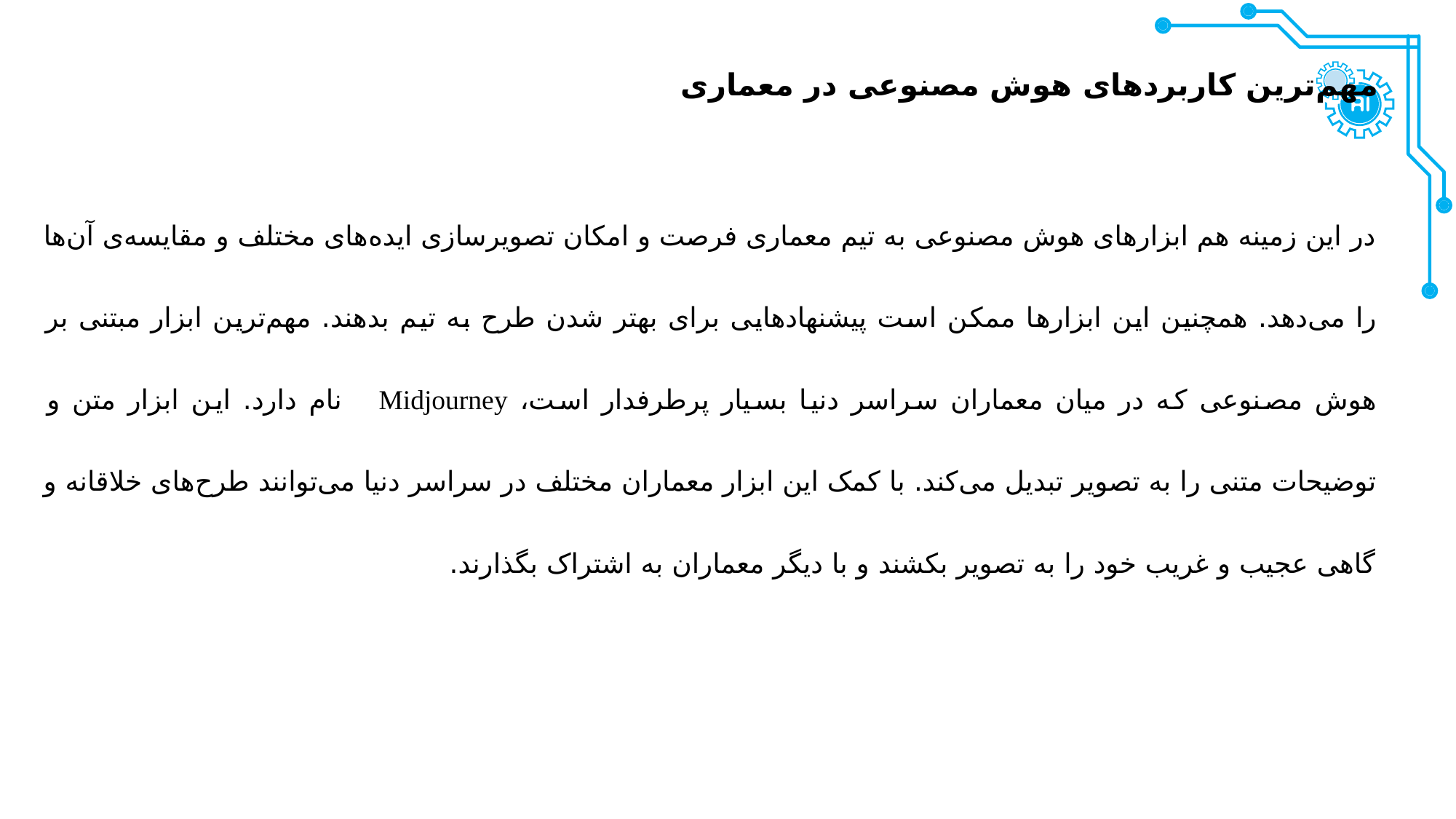

مهم‌ترین کاربردهای هوش مصنوعی در معماری
در این زمینه هم ابزارهای هوش مصنوعی به تیم معماری فرصت و امکان تصویرسازی ایده‌های مختلف و مقایسه‌ی آن‌ها را می‌دهد. همچنین این ابزارها ممکن است پیشنهادهایی برای بهتر‌ شدن طرح به تیم بدهند. مهم‌ترین ابزار مبتنی بر هوش مصنوعی که در میان معماران سراسر دنیا بسیار پرطرفدار است، Midjourney   نام دارد. این ابزار متن و توضیحات متنی را به تصویر تبدیل می‌کند. با کمک این ابزار معماران مختلف در سراسر دنیا می‌توانند طرح‌های خلاقانه و گاهی عجیب و غریب خود را به تصویر بکشند و با دیگر معماران به اشتراک بگذارند.